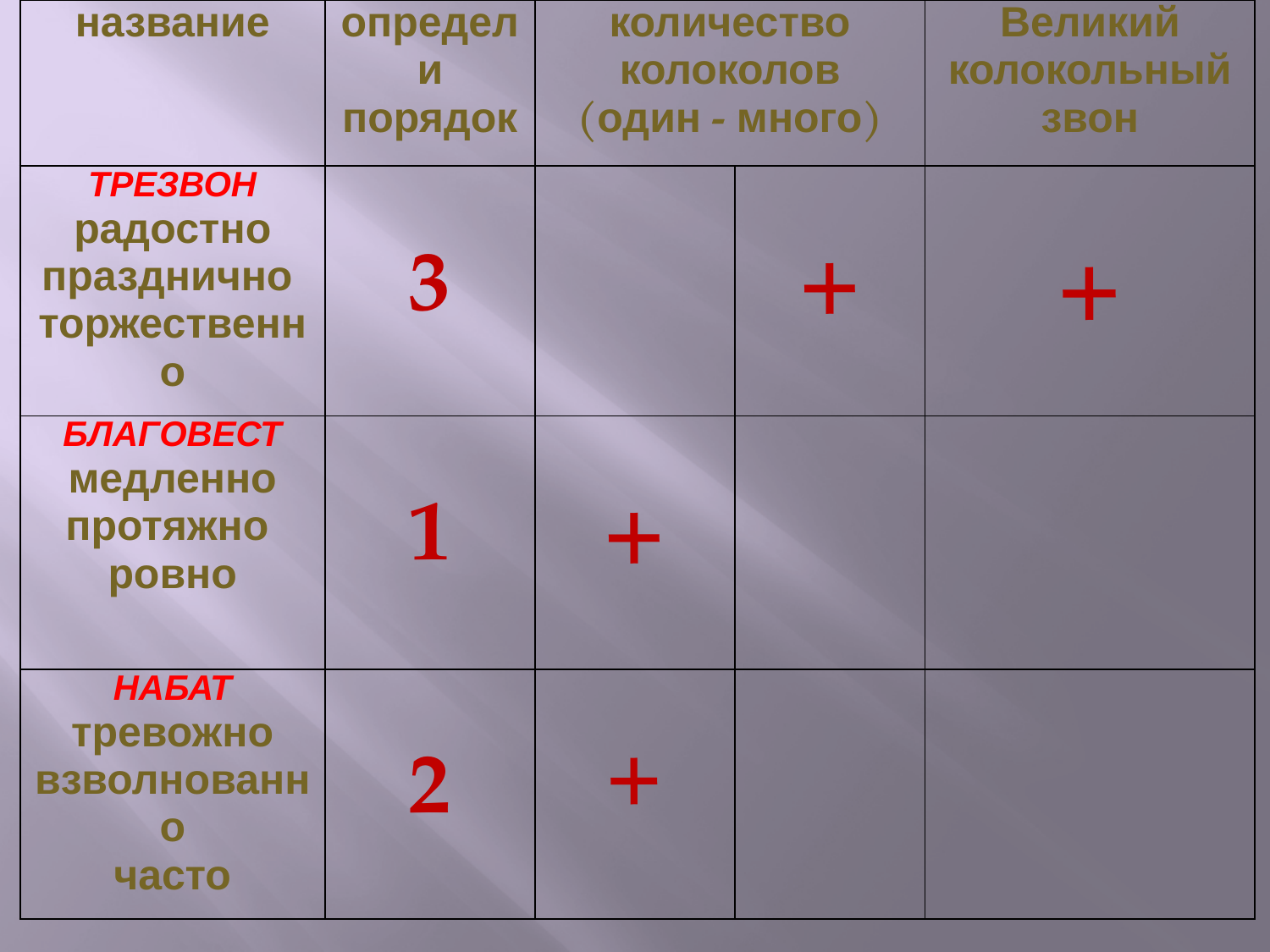

| название | определи порядок | количество колоколов (один - много) |  | Великий колокольный звон |
| --- | --- | --- | --- | --- |
| ТРЕЗВОН радостно празднично торжественно | 3 |  | + | + |
| БЛАГОВЕСТ медленно протяжно ровно | 1 | + |  |  |
| НАБАТ тревожно взволнованно часто | 2 | + |  |  |